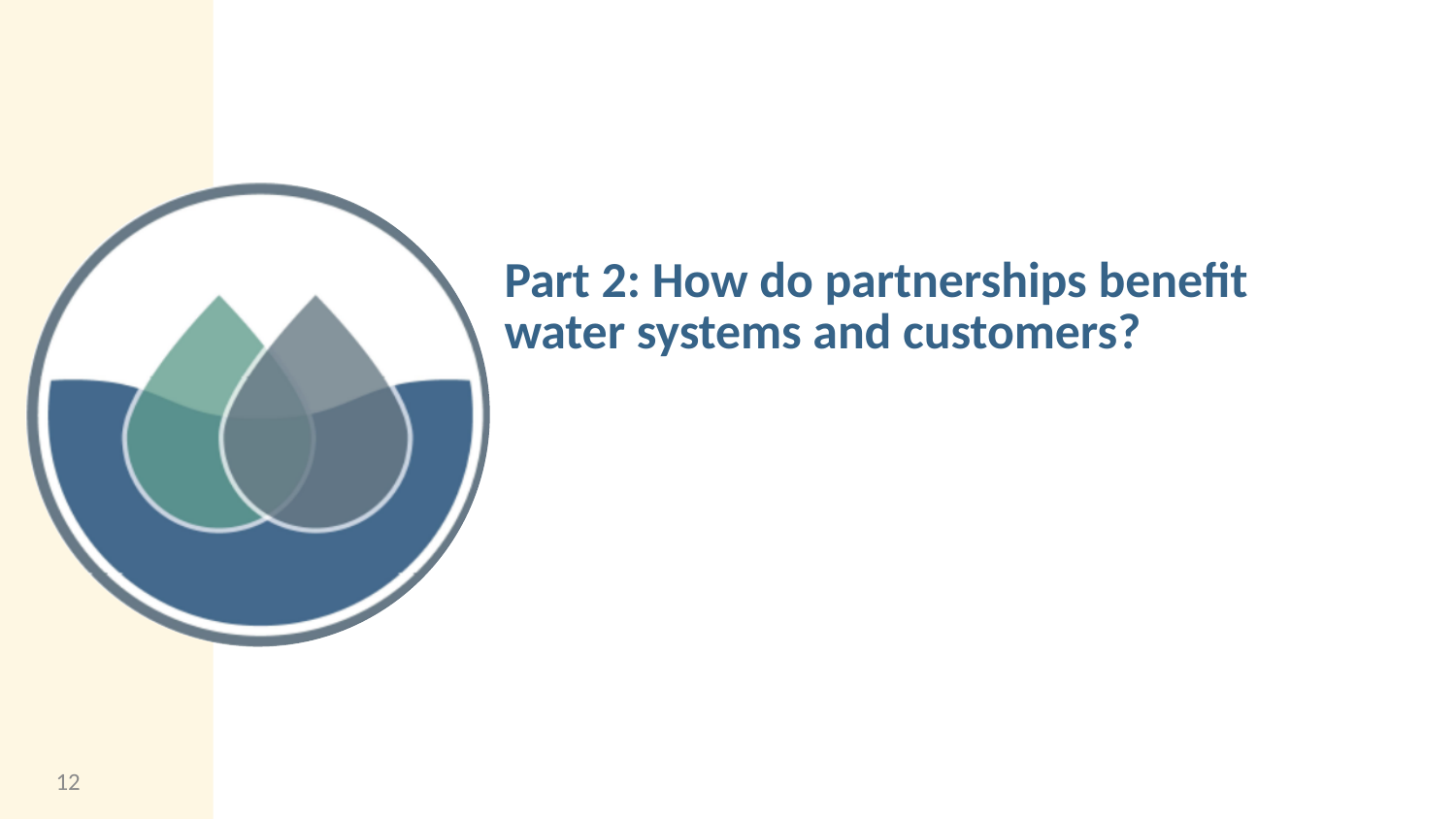

# Part 2: How do partnerships benefit water systems and customers?

12